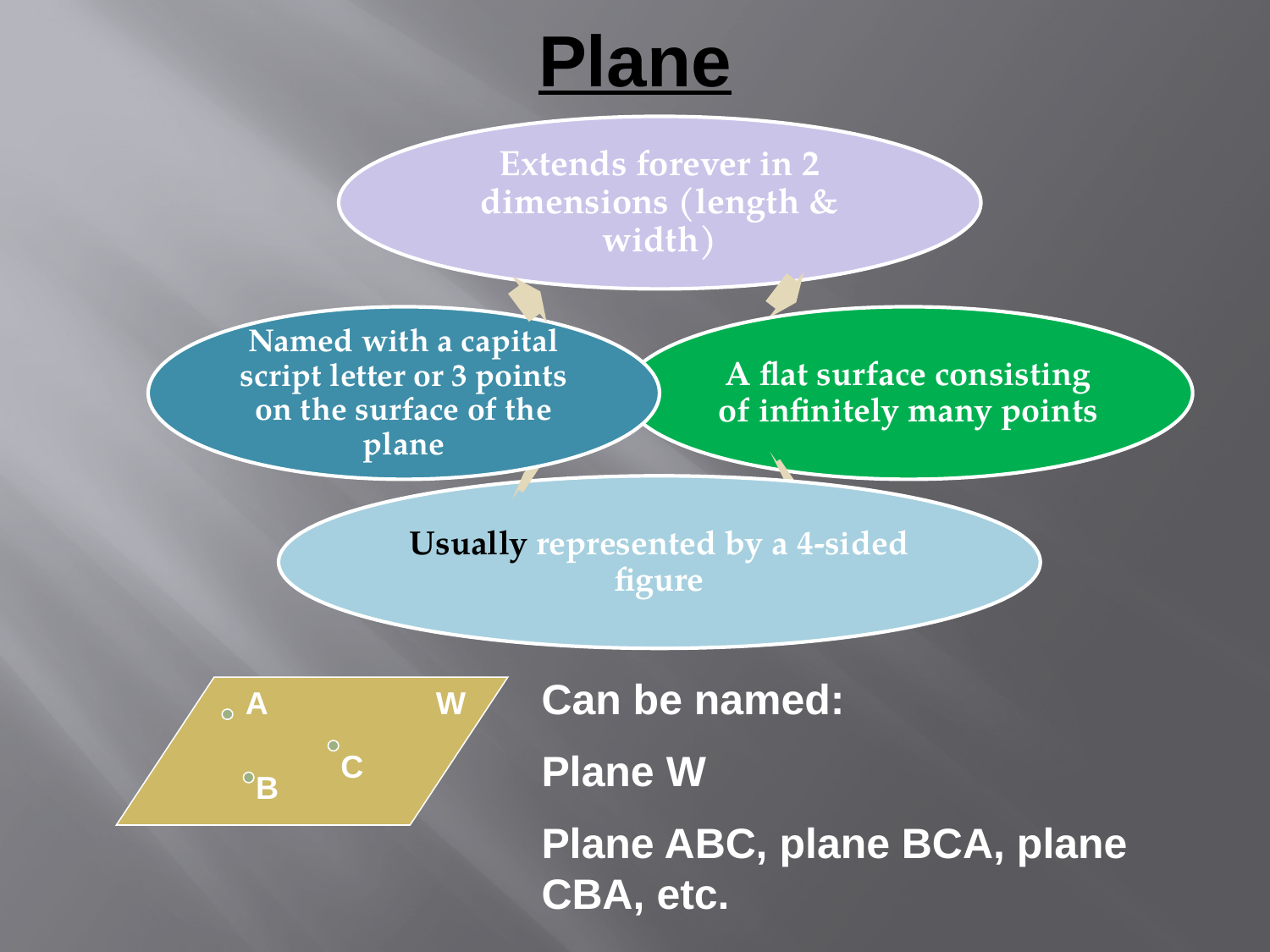

# Plane
Extends forever in 2 dimensions (length & width)

A flat surface consisting of infinitely many points

Usually represented by a 4-sided figure

Named with a capital script letter or 3 points on the surface of the plane

Can be named:
Plane W
Plane ABC, plane BCA, plane CBA, etc.

A
W

C
B